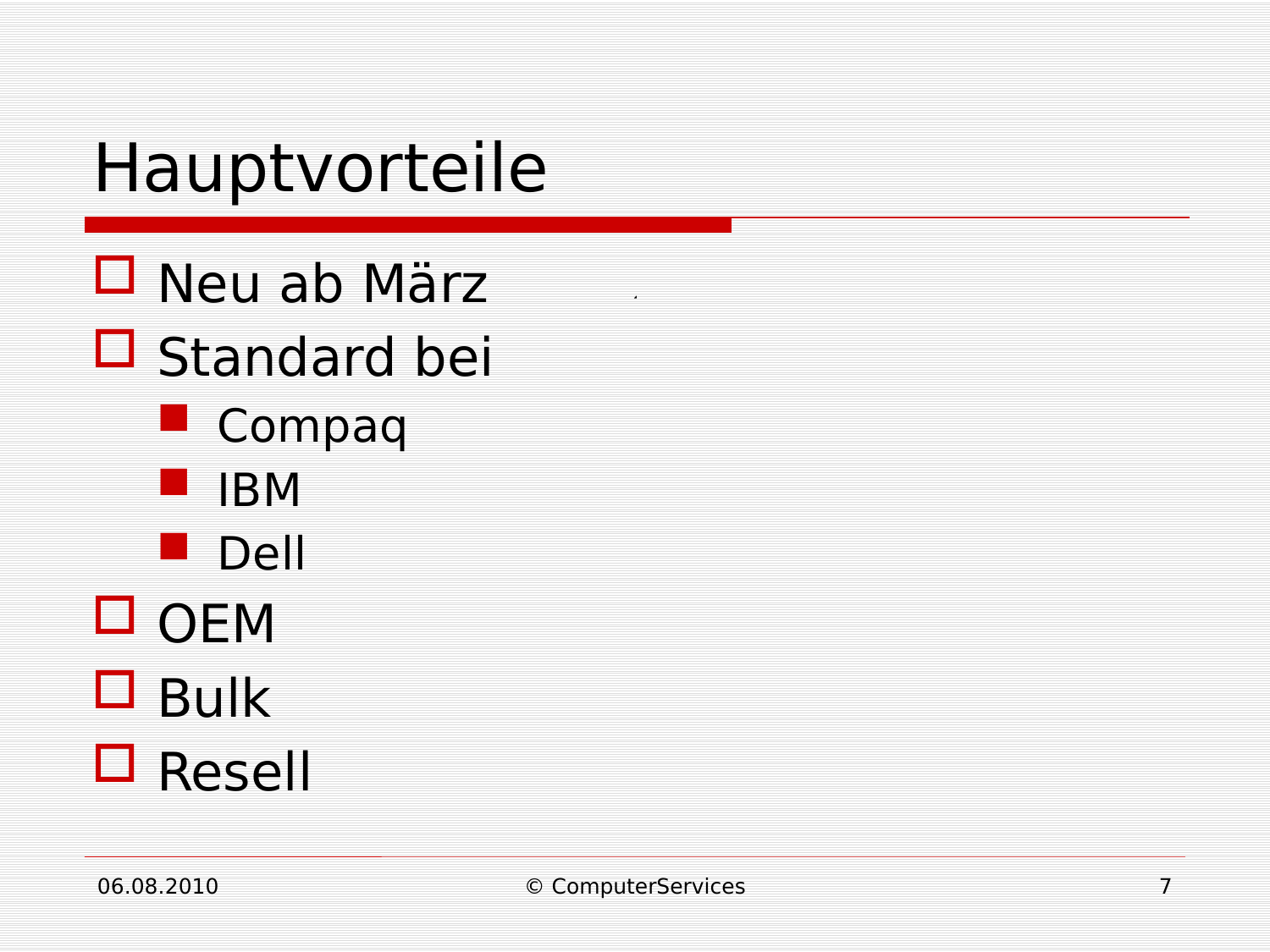

# Hauptvorteile
Neu ab März
Standard bei
Compaq
IBM
Dell
OEM
Bulk
Resell

06.08.2010
© ComputerServices
7